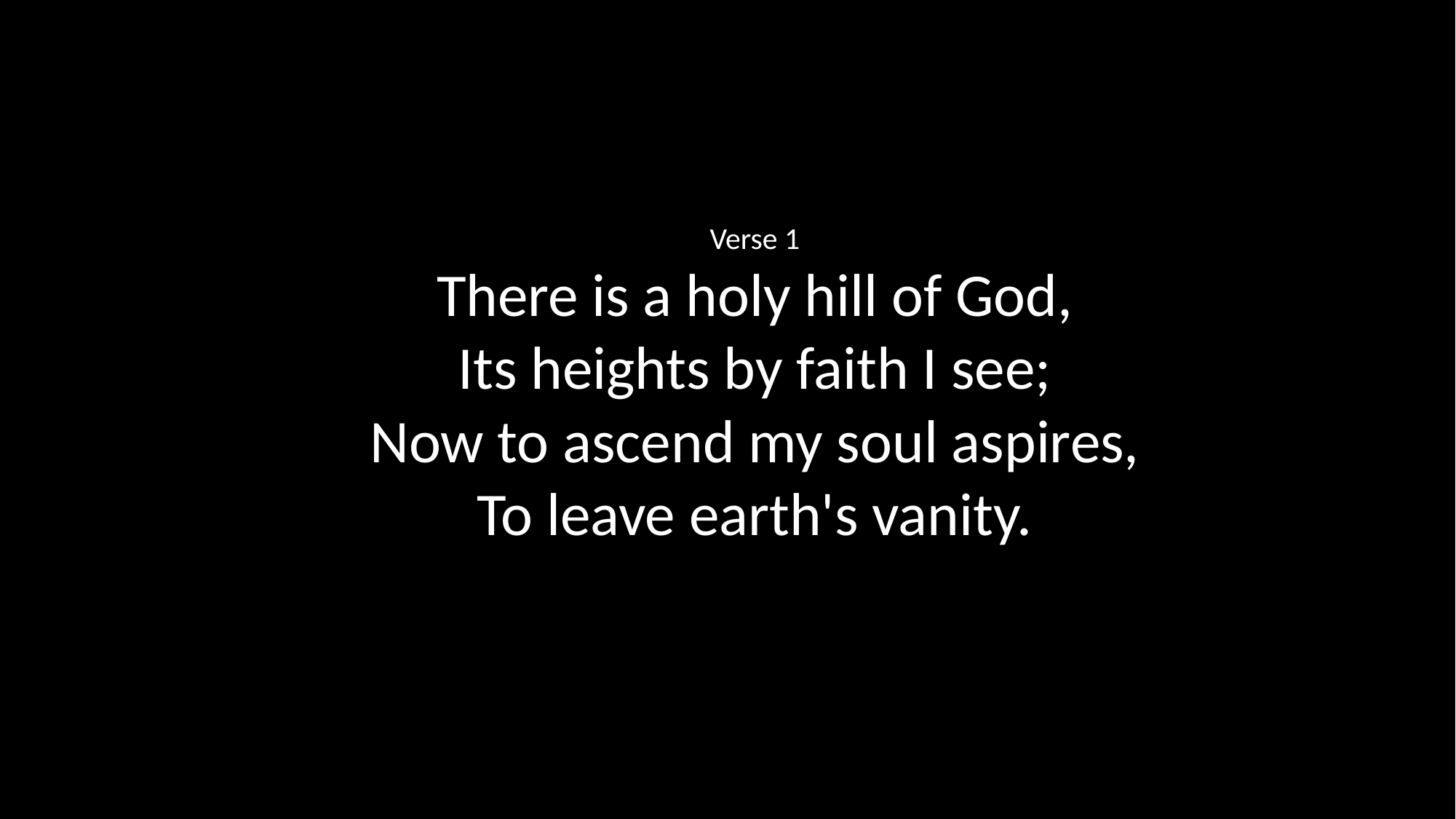

Verse 1
There is a holy hill of God,
Its heights by faith I see;
Now to ascend my soul aspires,
To leave earth's vanity.